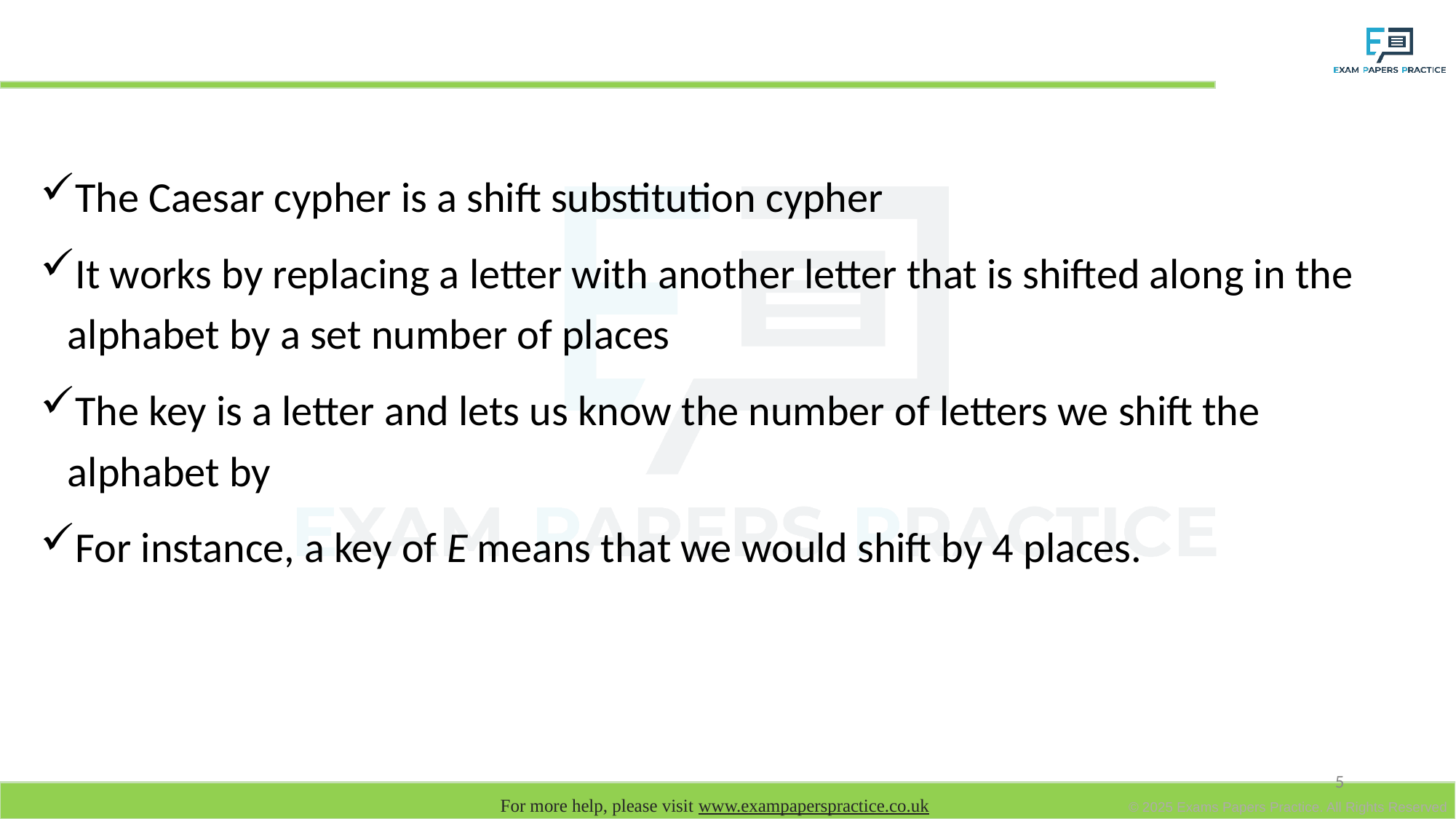

# Caesar cypher
The Caesar cypher is a shift substitution cypher
It works by replacing a letter with another letter that is shifted along in the alphabet by a set number of places
The key is a letter and lets us know the number of letters we shift the alphabet by
For instance, a key of E means that we would shift by 4 places.

5